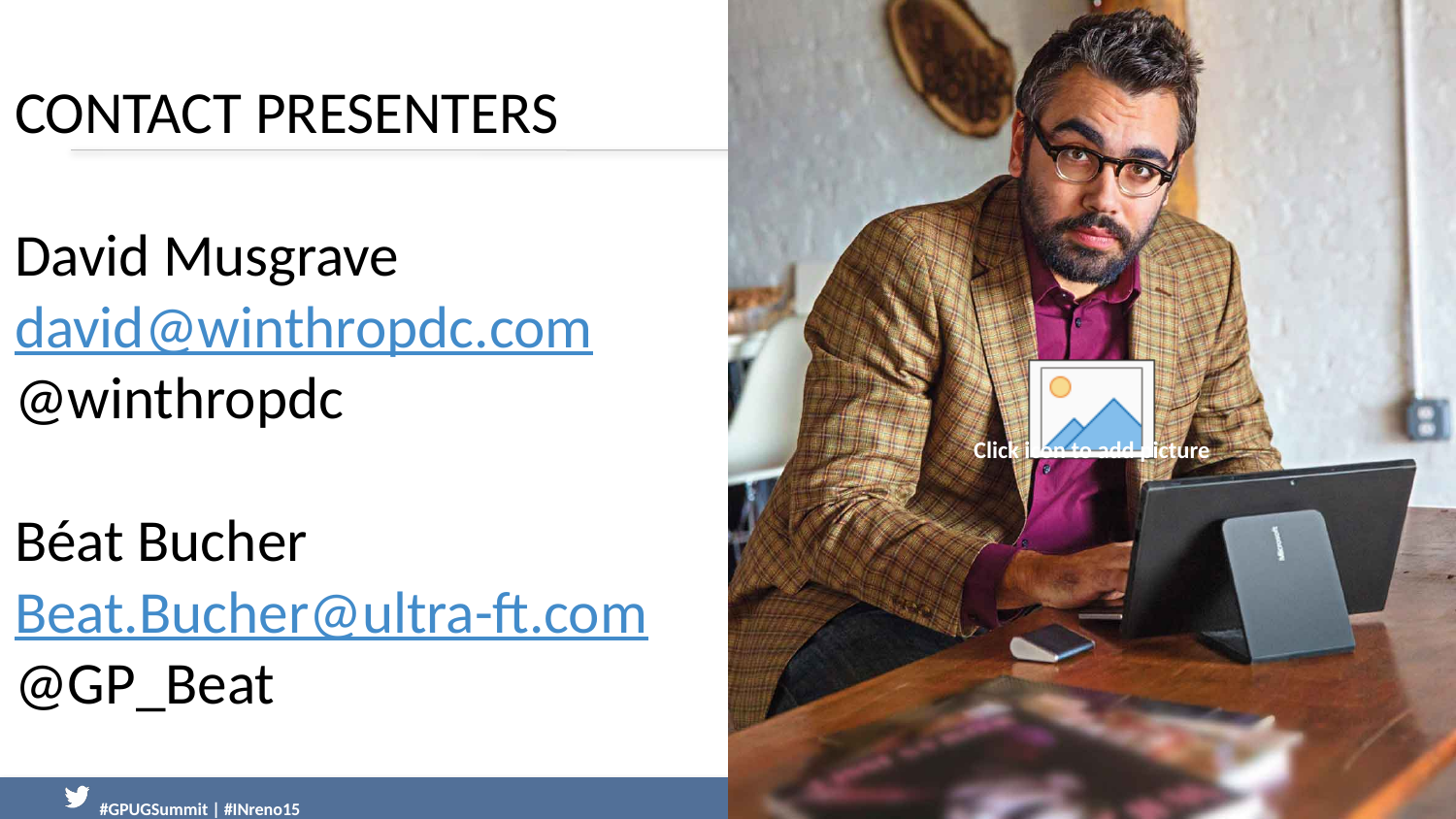

# Contact Presenters David Musgrave david@winthropdc.com @winthropdc Béat Bucher Beat.Bucher@ultra-ft.com @GP_Beat